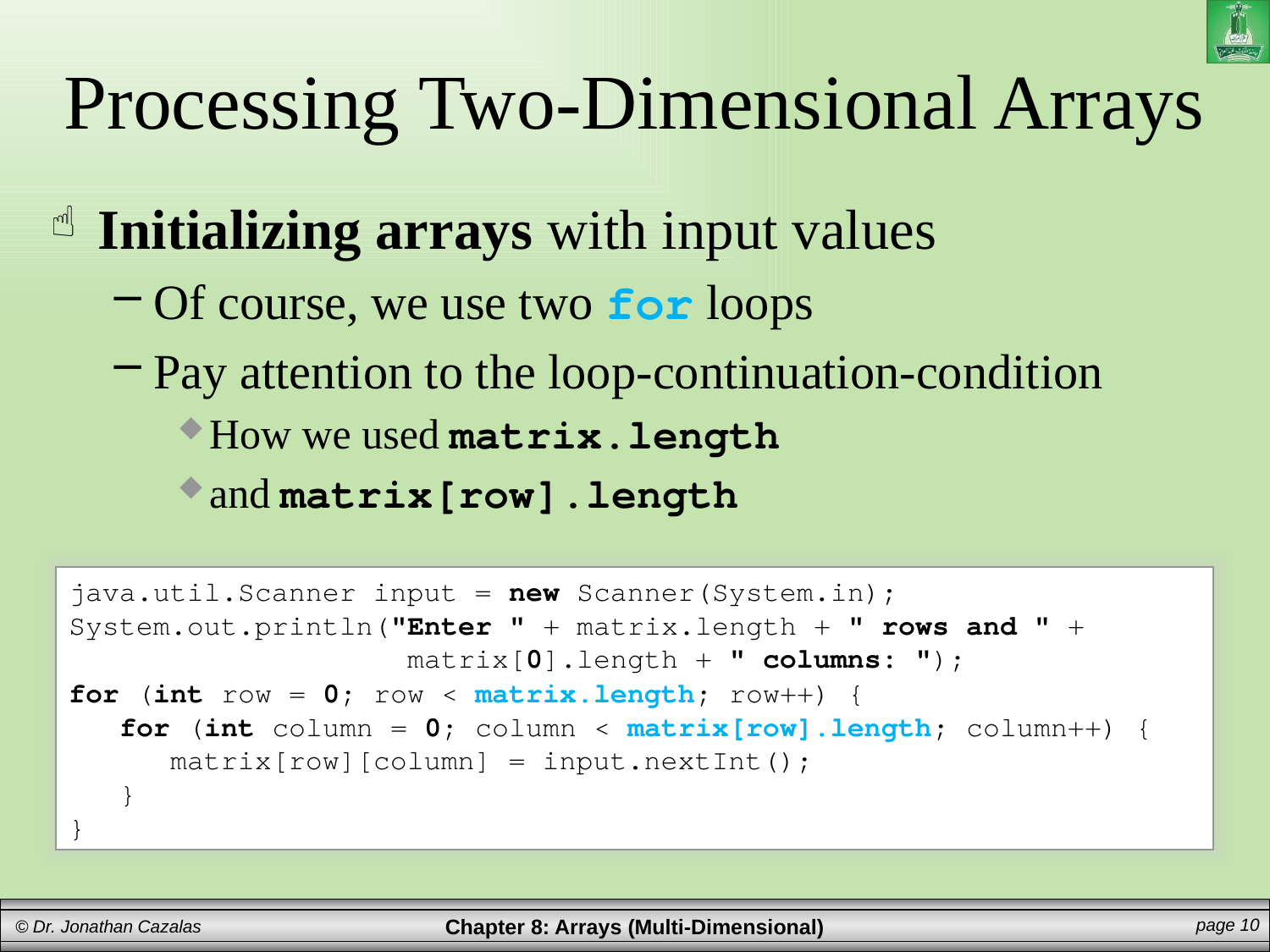

# Processing Two-Dimensional Arrays
Initializing arrays with input values
Of course, we use two for loops
Pay attention to the loop-continuation-condition
How we used matrix.length
and matrix[row].length
java.util.Scanner input = new Scanner(System.in);
System.out.println("Enter " + matrix.length + " rows and " +
                    matrix[0].length + " columns: ");
for (int row = 0; row < matrix.length; row++) {
   for (int column = 0; column < matrix[row].length; column++) {
      matrix[row][column] = input.nextInt();
   }
}